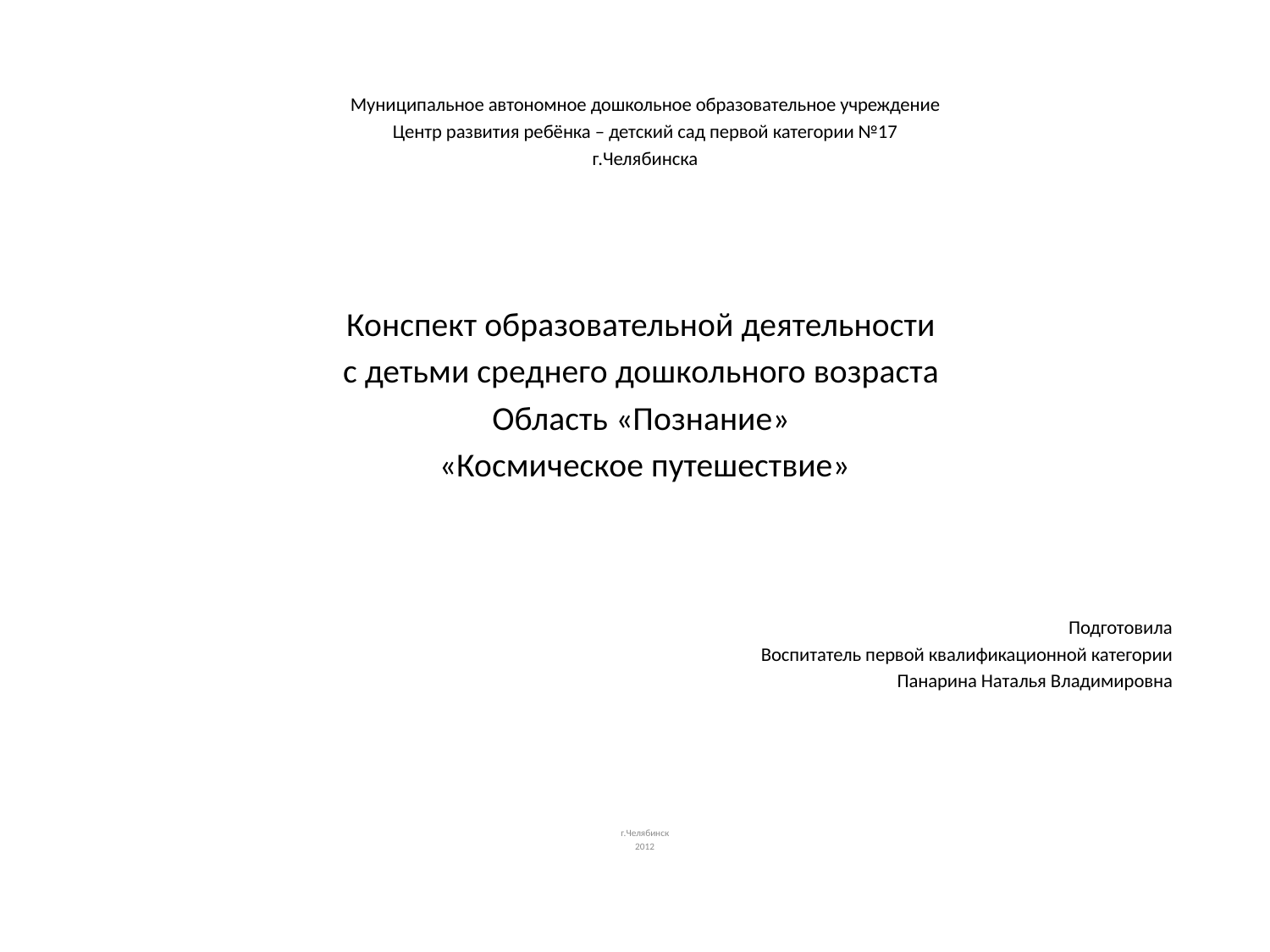

Муниципальное автономное дошкольное образовательное учреждение
Центр развития ребёнка – детский сад первой категории №17
г.Челябинска

Конспект образовательной деятельности
с детьми среднего дошкольного возраста
Область «Познание»
«Космическое путешествие»

Подготовила
Воспитатель первой квалификационной категории
Панарина Наталья Владимировна

г.Челябинск
2012